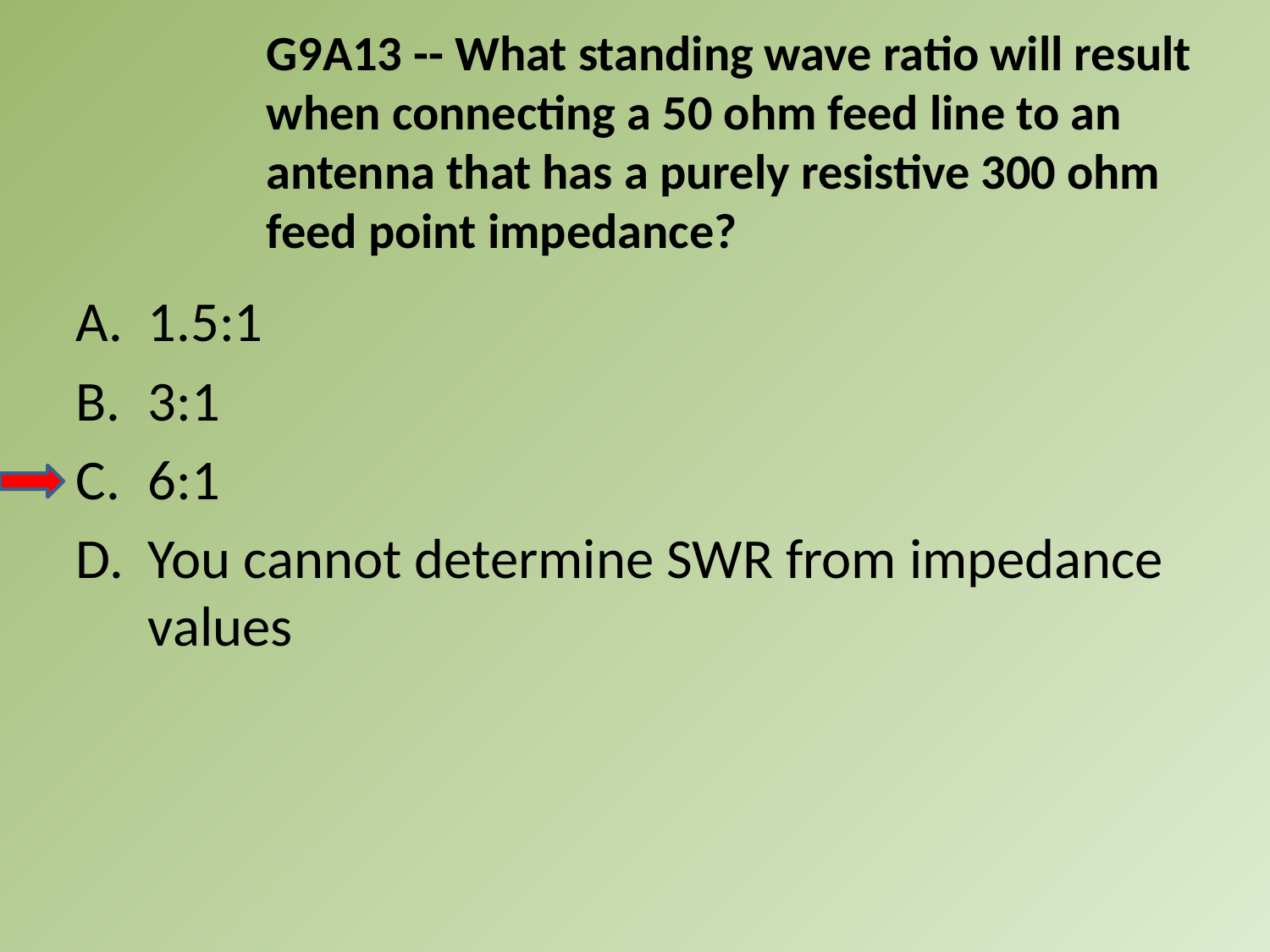

G9A13 -- What standing wave ratio will result when connecting a 50 ohm feed line to an antenna that has a purely resistive 300 ohm feed point impedance?
A.	1.5:1
B.	3:1
C.	6:1
D.	You cannot determine SWR from impedance values